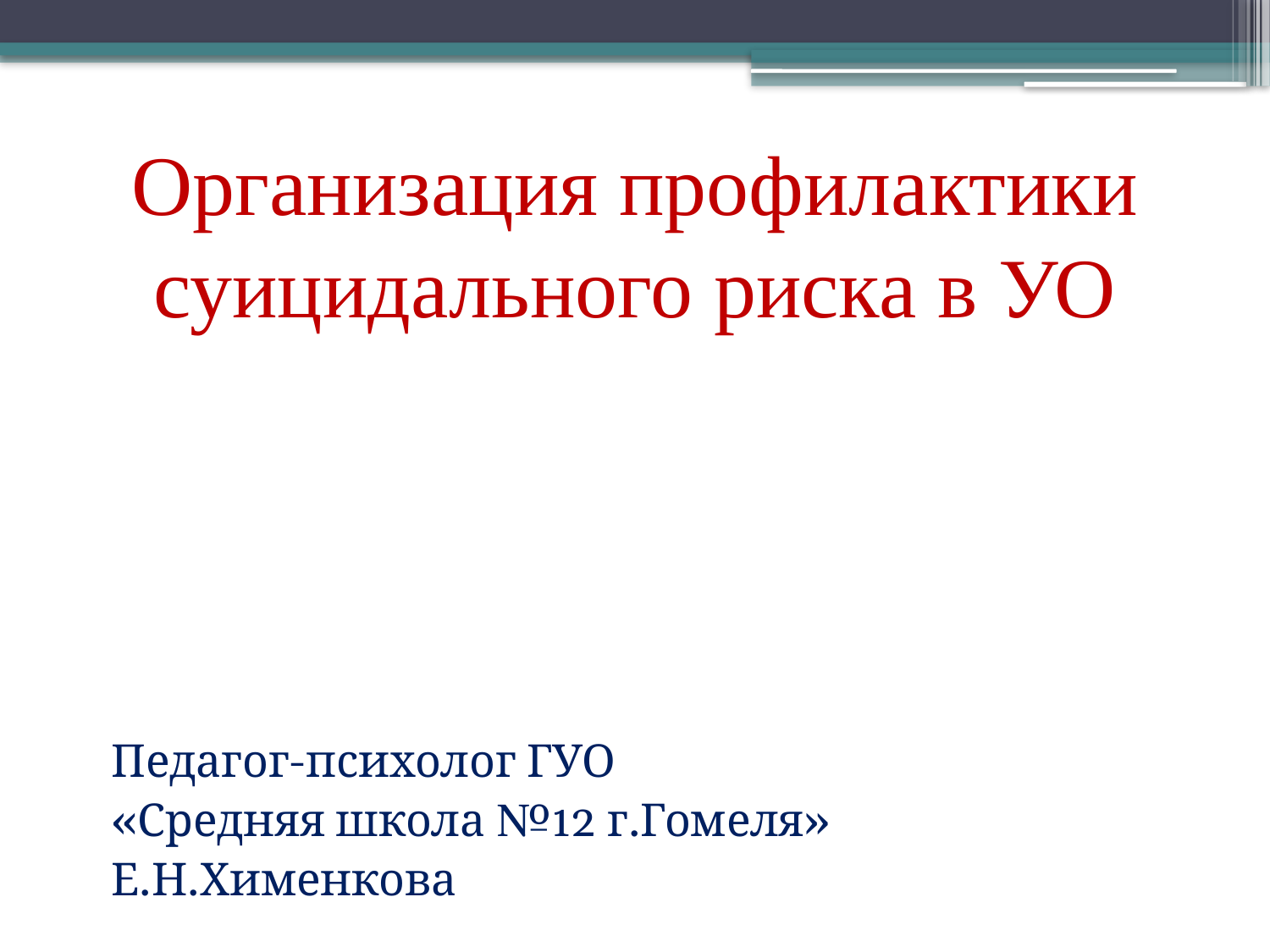

# Организация профилактики суицидального риска в УО
Педагог-психолог ГУО
«Средняя школа №12 г.Гомеля»
Е.Н.Хименкова